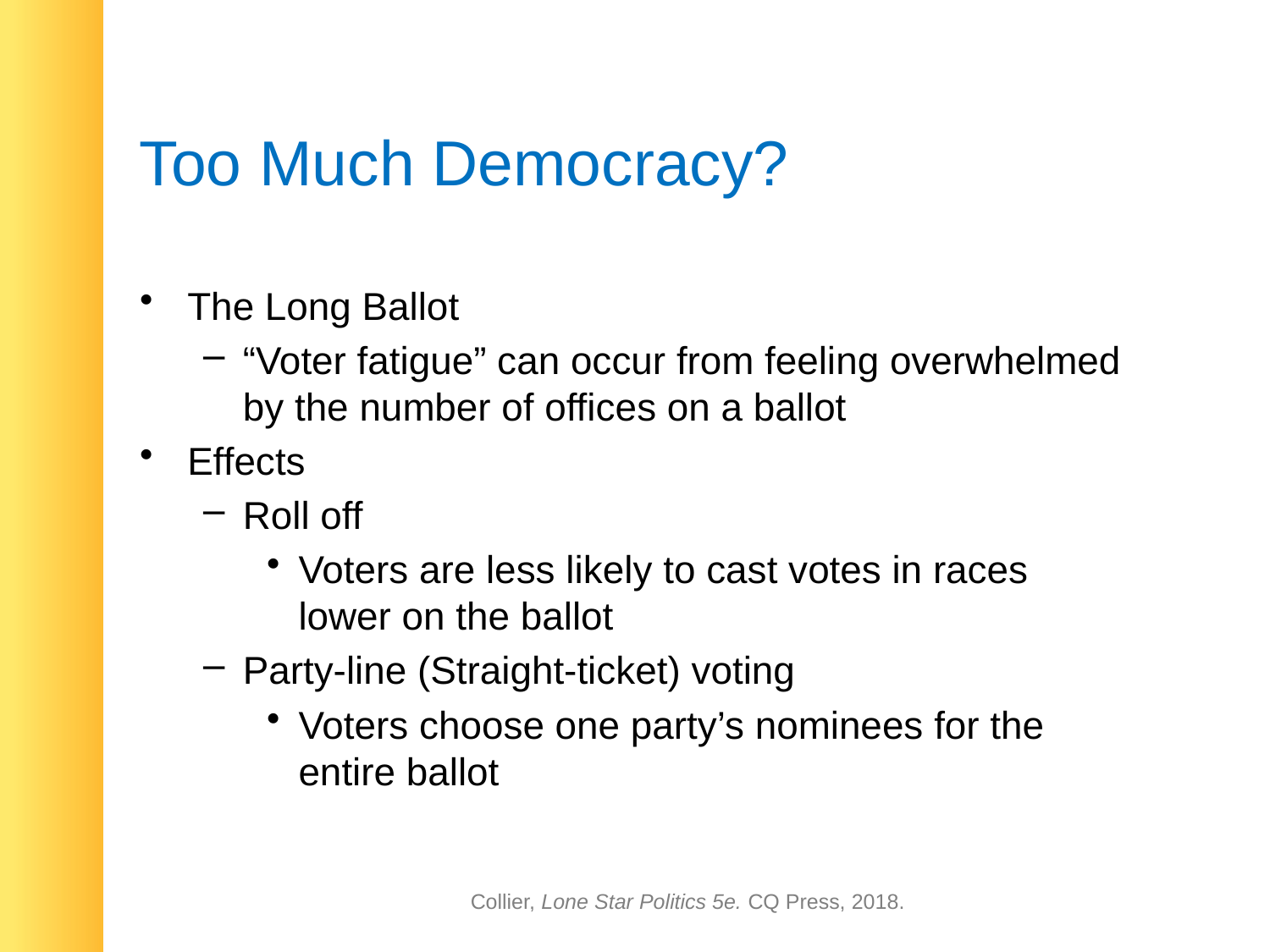

# Too Much Democracy?
The Long Ballot
“Voter fatigue” can occur from feeling overwhelmed by the number of offices on a ballot
Effects
Roll off
Voters are less likely to cast votes in races lower on the ballot
Party-line (Straight-ticket) voting
Voters choose one party’s nominees for the entire ballot

Collier, Lone Star Politics 5e. CQ Press, 2018.